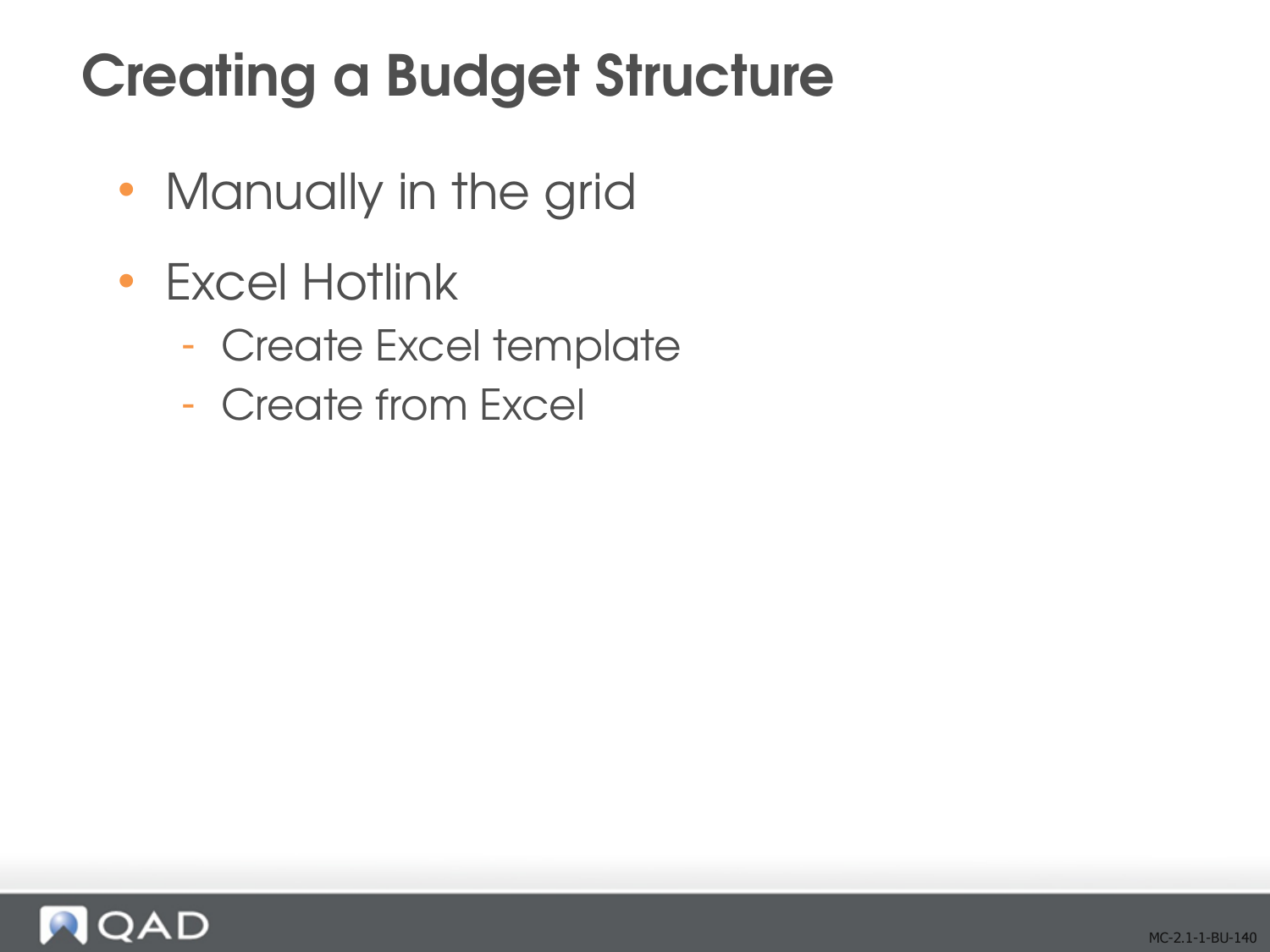

# Creating a Budget Structure
Manually in the grid
Excel Hotlink
Create Excel template
Create from Excel
MC-2.1-1-BU-140